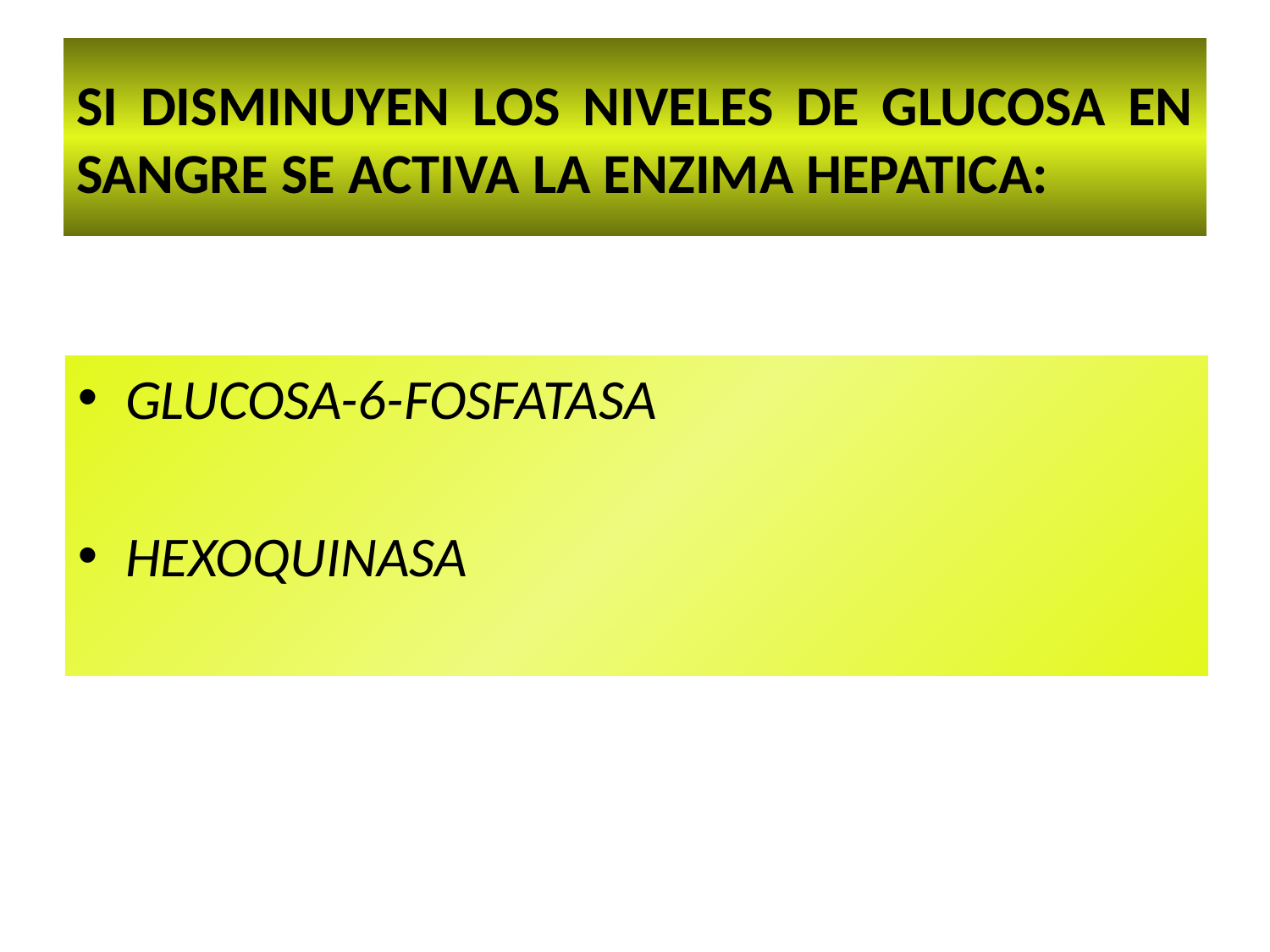

# SI DISMINUYEN LOS NIVELES DE GLUCOSA EN SANGRE SE ACTIVA LA ENZIMA HEPATICA:
GLUCOSA-6-FOSFATASA

HEXOQUINASA